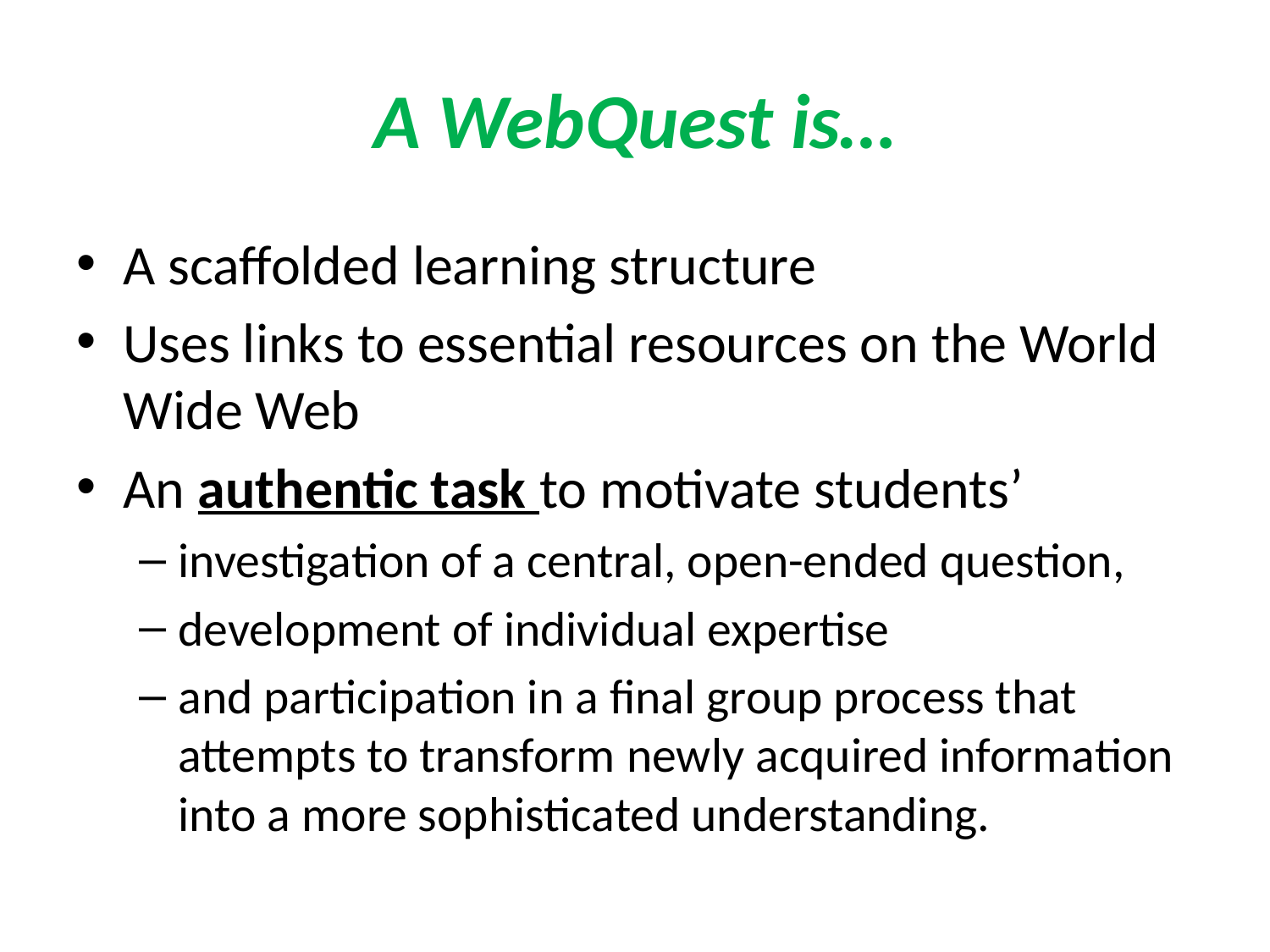

# A WebQuest is…
A scaffolded learning structure
Uses links to essential resources on the World Wide Web
An authentic task to motivate students’
investigation of a central, open-ended question,
development of individual expertise
and participation in a final group process that attempts to transform newly acquired information into a more sophisticated understanding.